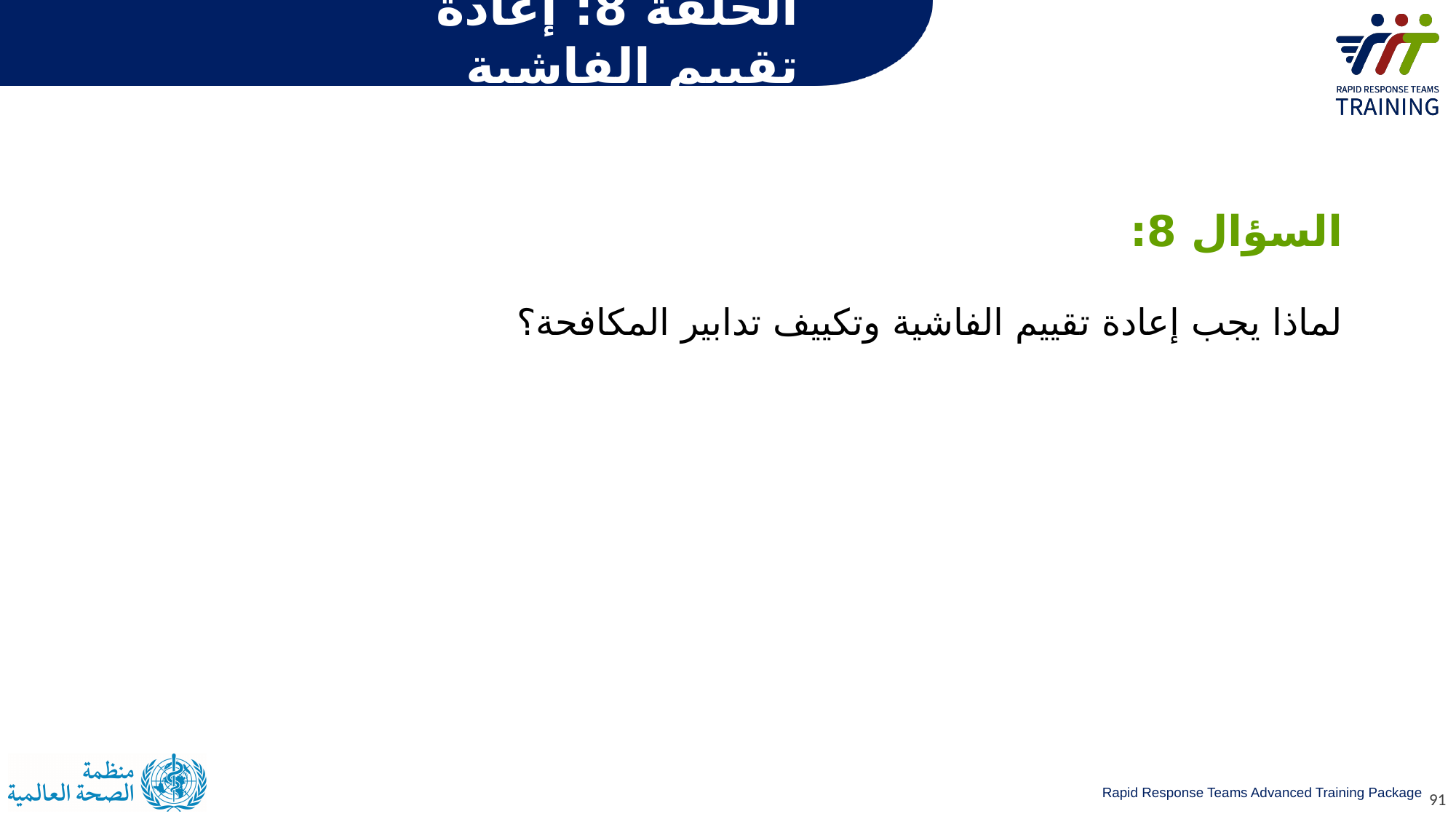

# الحلقة 8: إعادة تقييم الفاشية
السؤال 8:

لماذا يجب إعادة تقييم الفاشية وتكييف تدابير المكافحة؟